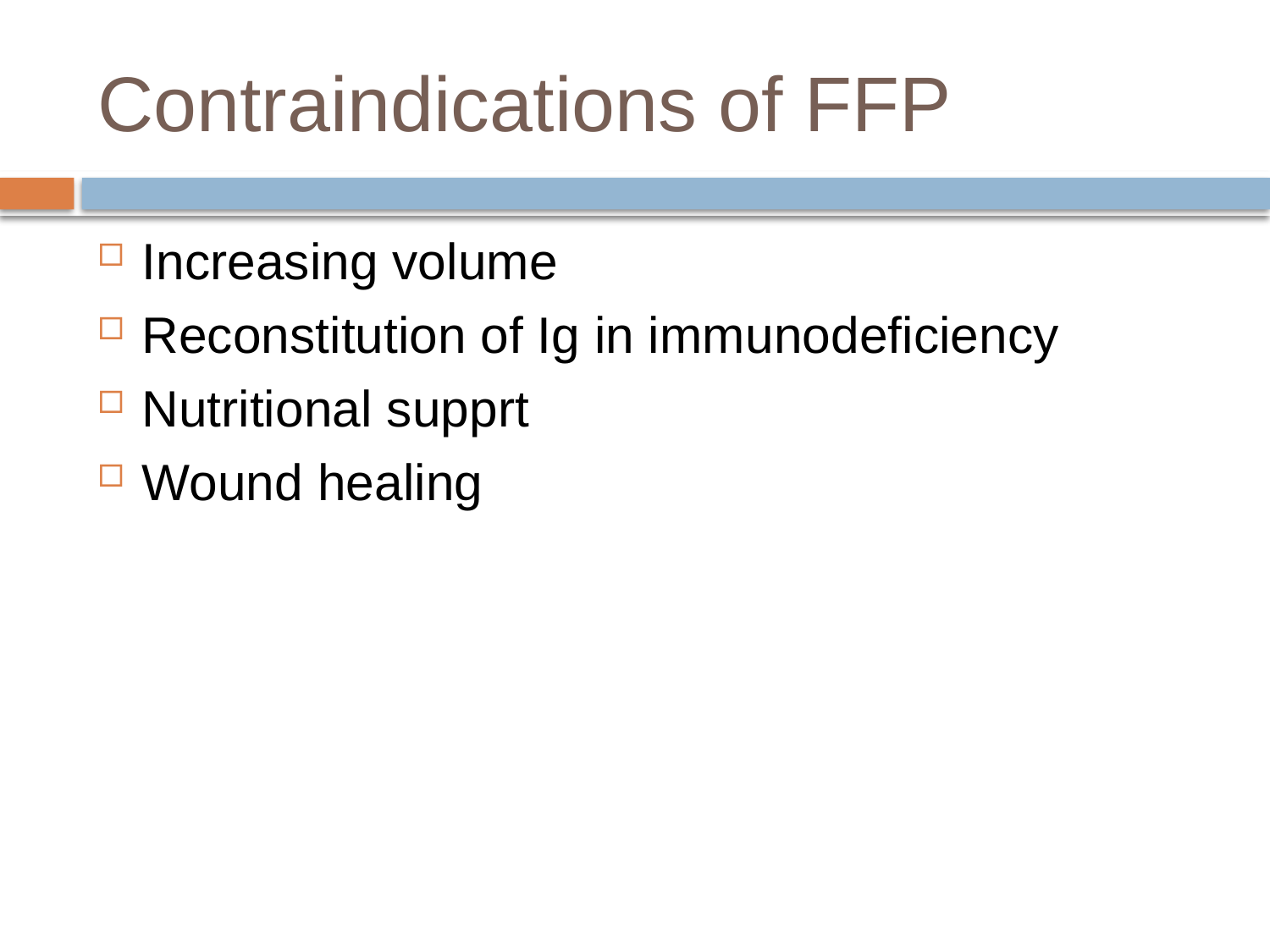

# Contraindications of FFP
Increasing volume
Reconstitution of Ig in immunodeficiency
Nutritional supprt
Wound healing